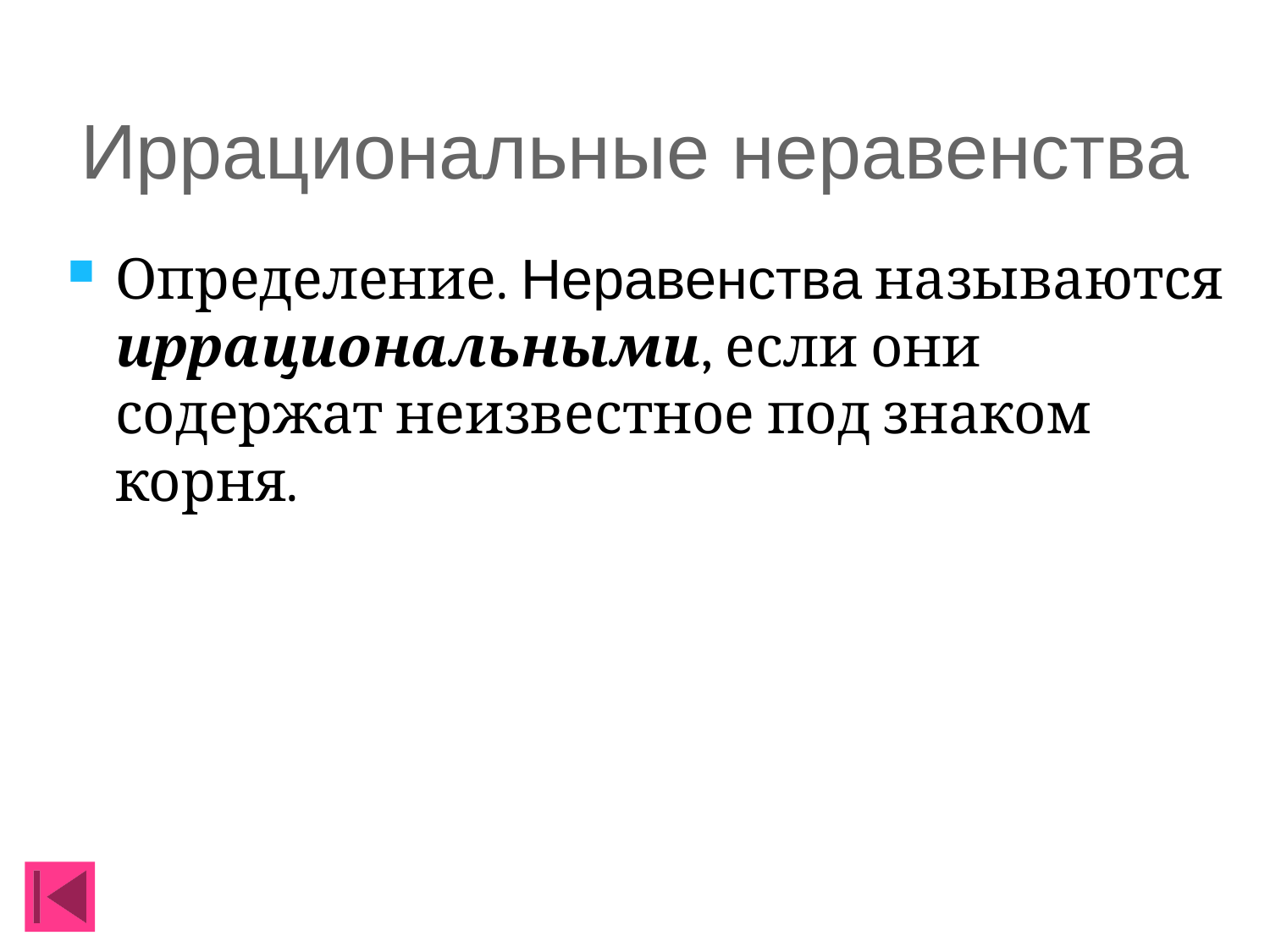

Иррациональные неравенства
Определение. Неравенства называются иррациональными, если они содержат неизвестное под знаком корня.